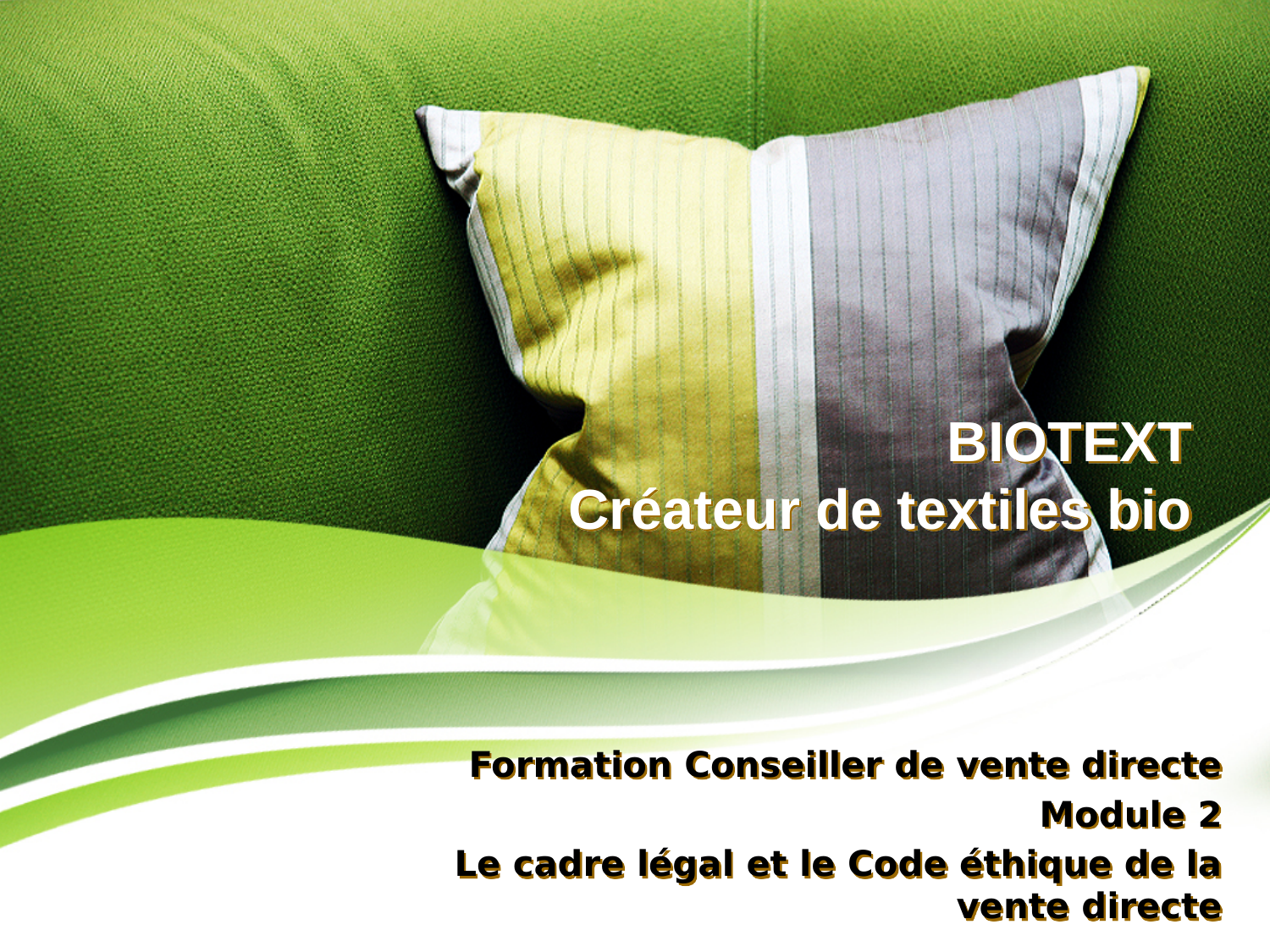

BIOTEXT
Créateur de textiles bio
Formation Conseiller de vente directe
Module 2
Le cadre légal et le Code éthique de la vente directe